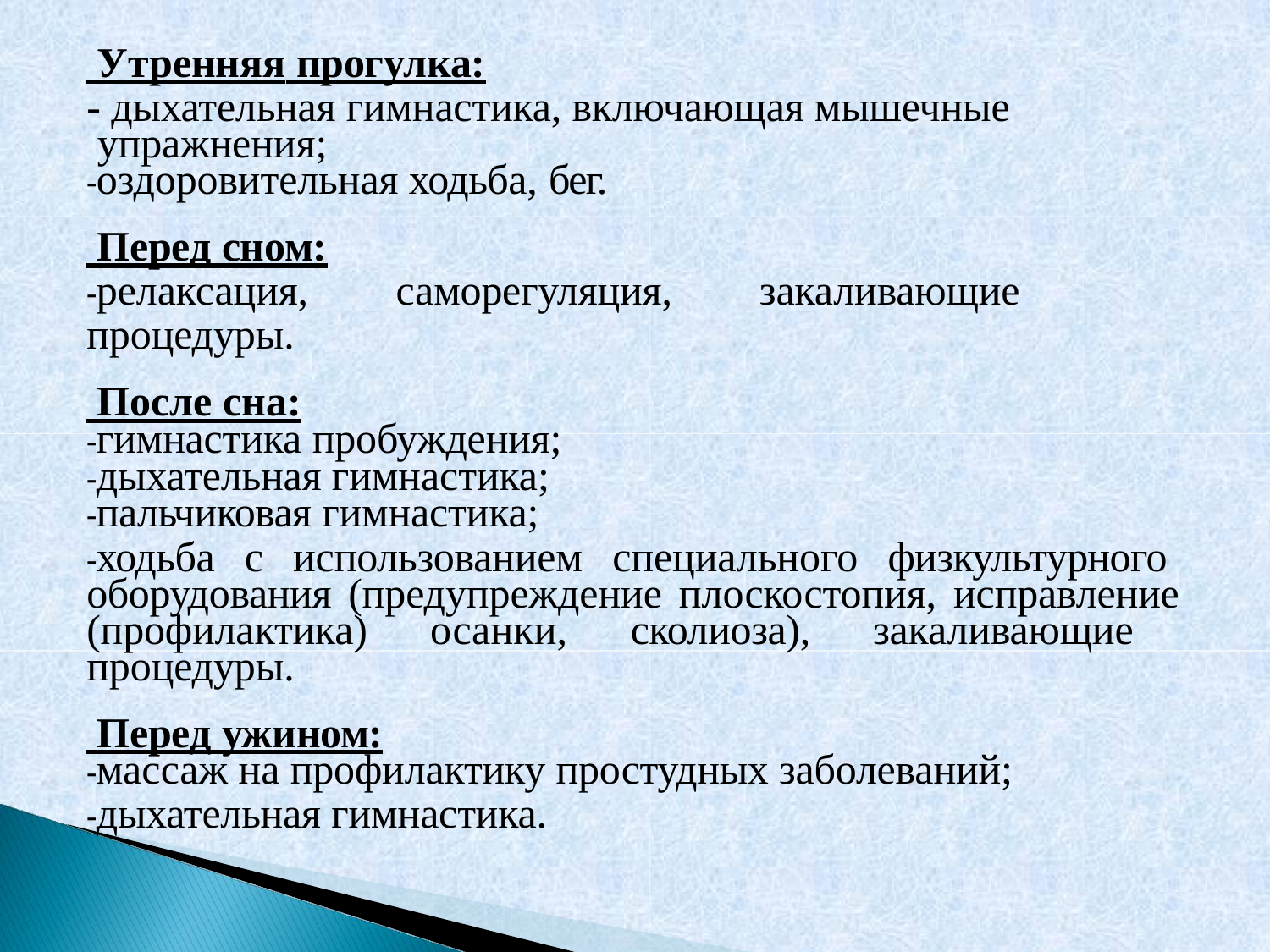

Утренняя прогулка:
- дыхательная гимнастика, включающая мышечные  упражнения;
−оздоровительная ходьба, бег.
 Перед сном:
−релаксация, саморегуляция, закаливающие процедуры.
 После сна:
−гимнастика пробуждения;
−дыхательная гимнастика;
−пальчиковая гимнастика;
−ходьба с использованием специального физкультурного  оборудования (предупреждение плоскостопия, исправление  (профилактика) осанки, сколиоза), закаливающие  процедуры.
 Перед ужином:
−массаж на профилактику простудных заболеваний;
−дыхательная гимнастика.